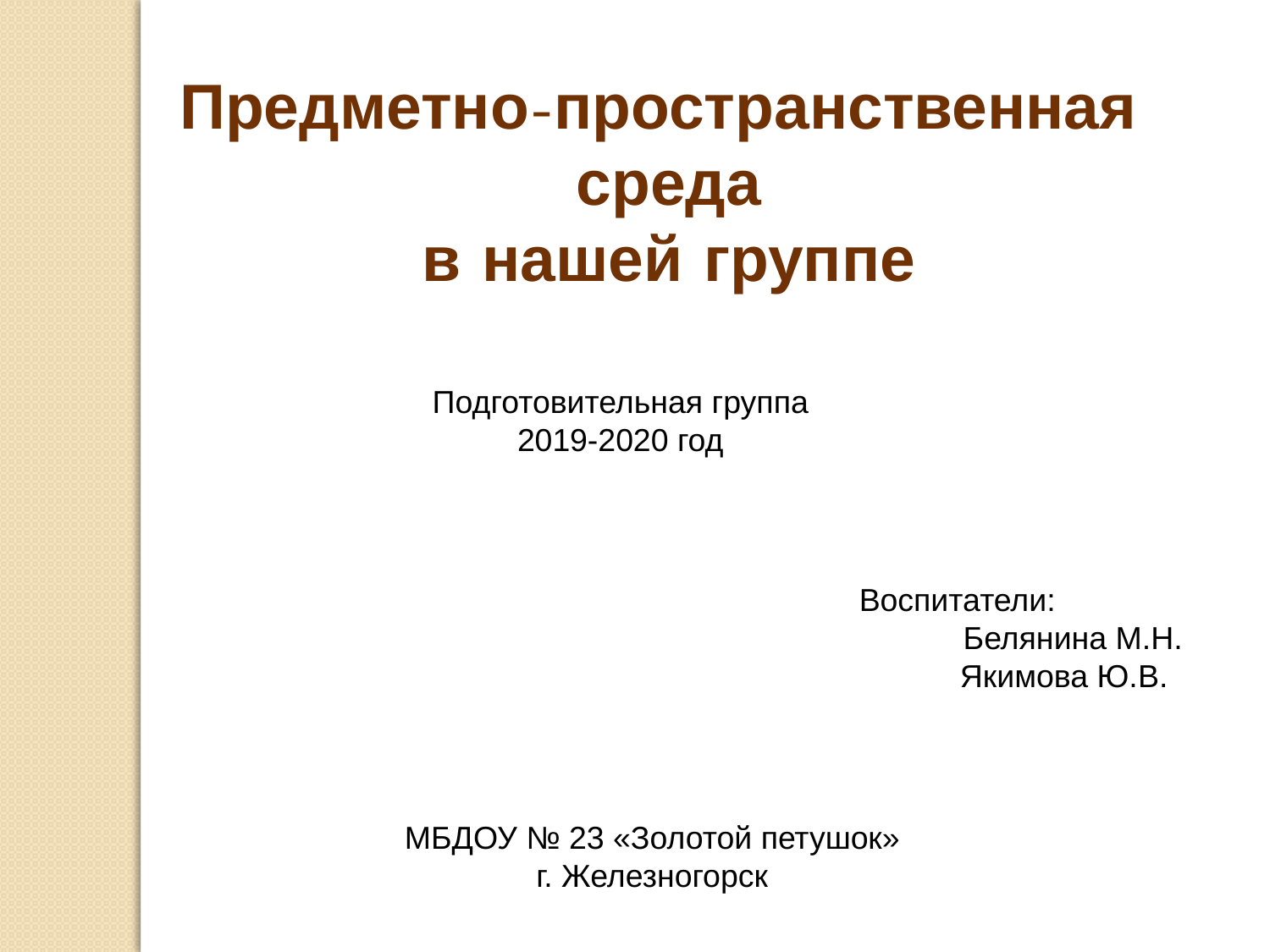

Предметно-пространственная
среда
в нашей группе

Подготовительная группа
2019-2020 год

Воспитатели:
                          Белянина М.Н.
                        Якимова Ю.В.

МБДОУ № 23 «Золотой петушок»
г. Железногорск